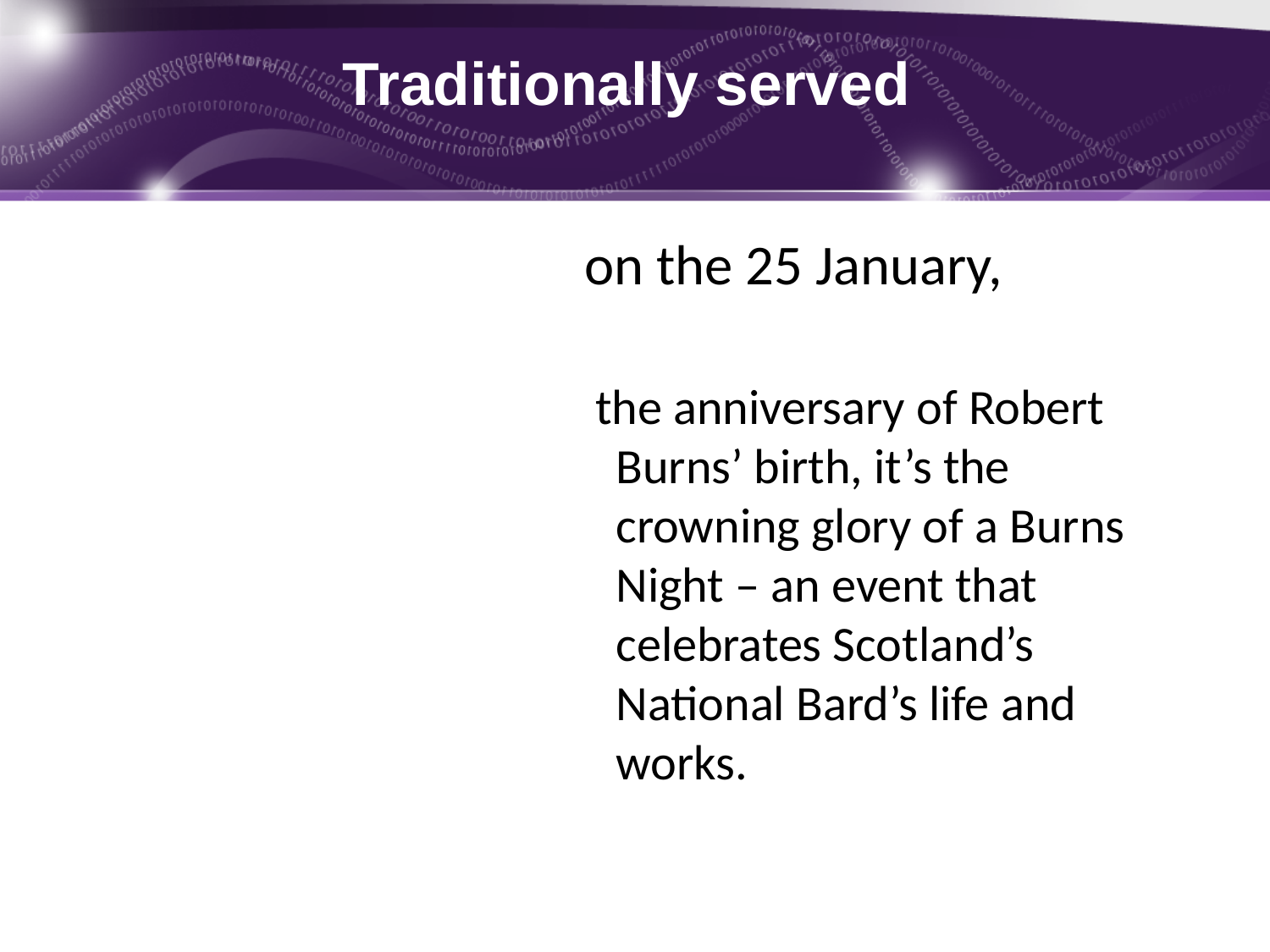

# Traditionally served
on the 25 January,

 the anniversary of Robert Burns’ birth, it’s the crowning glory of a Burns Night – an event that celebrates Scotland’s National Bard’s life and works.